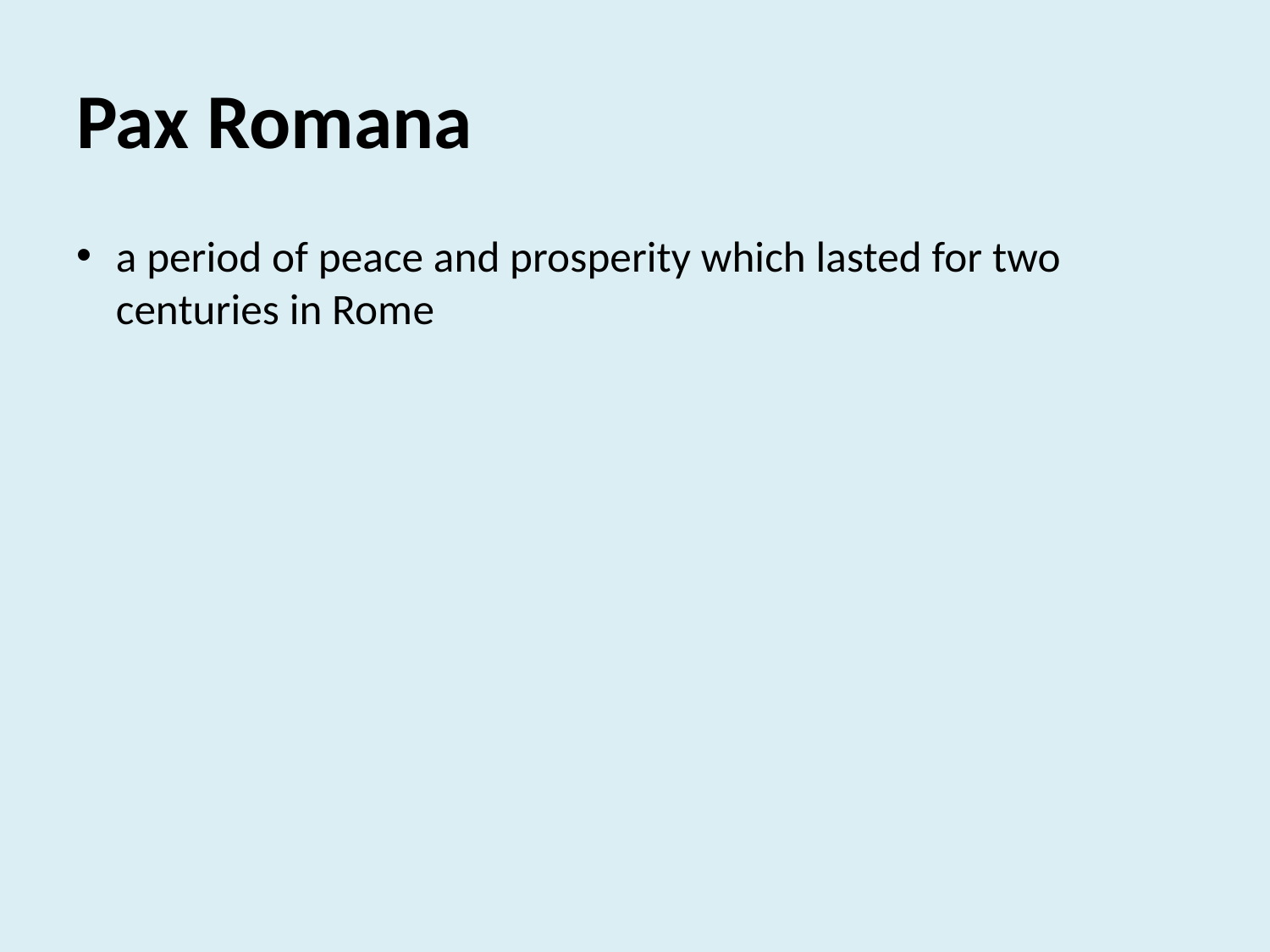

# Pax Romana
a period of peace and prosperity which lasted for two  centuries in Rome